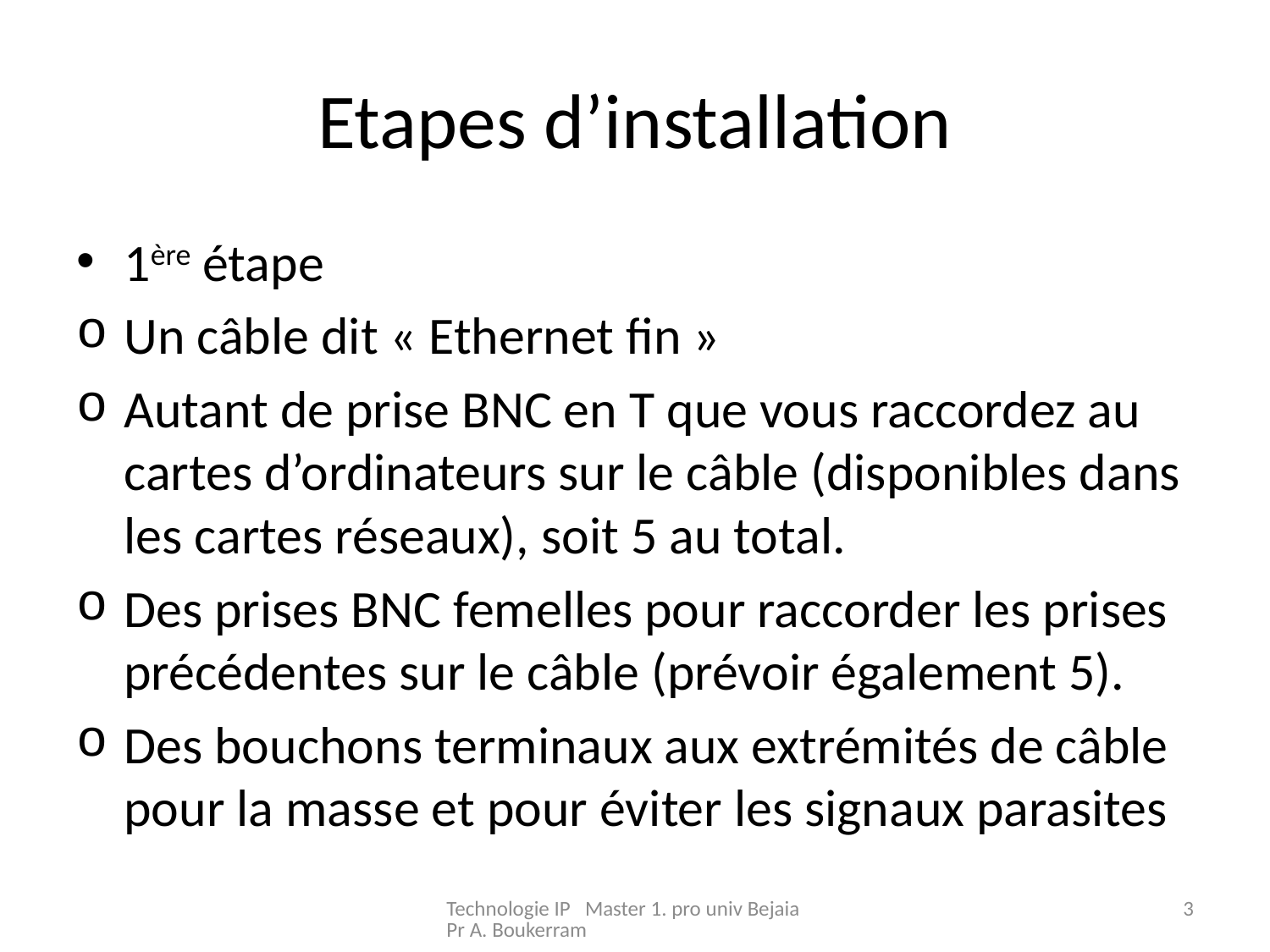

# Etapes d’installation
1ère étape
Un câble dit « Ethernet fin »
Autant de prise BNC en T que vous raccordez au cartes d’ordinateurs sur le câble (disponibles dans les cartes réseaux), soit 5 au total.
Des prises BNC femelles pour raccorder les prises précédentes sur le câble (prévoir également 5).
Des bouchons terminaux aux extrémités de câble pour la masse et pour éviter les signaux parasites
Technologie IP   Master 1. pro univ Bejaia   Pr A. Boukerram
3